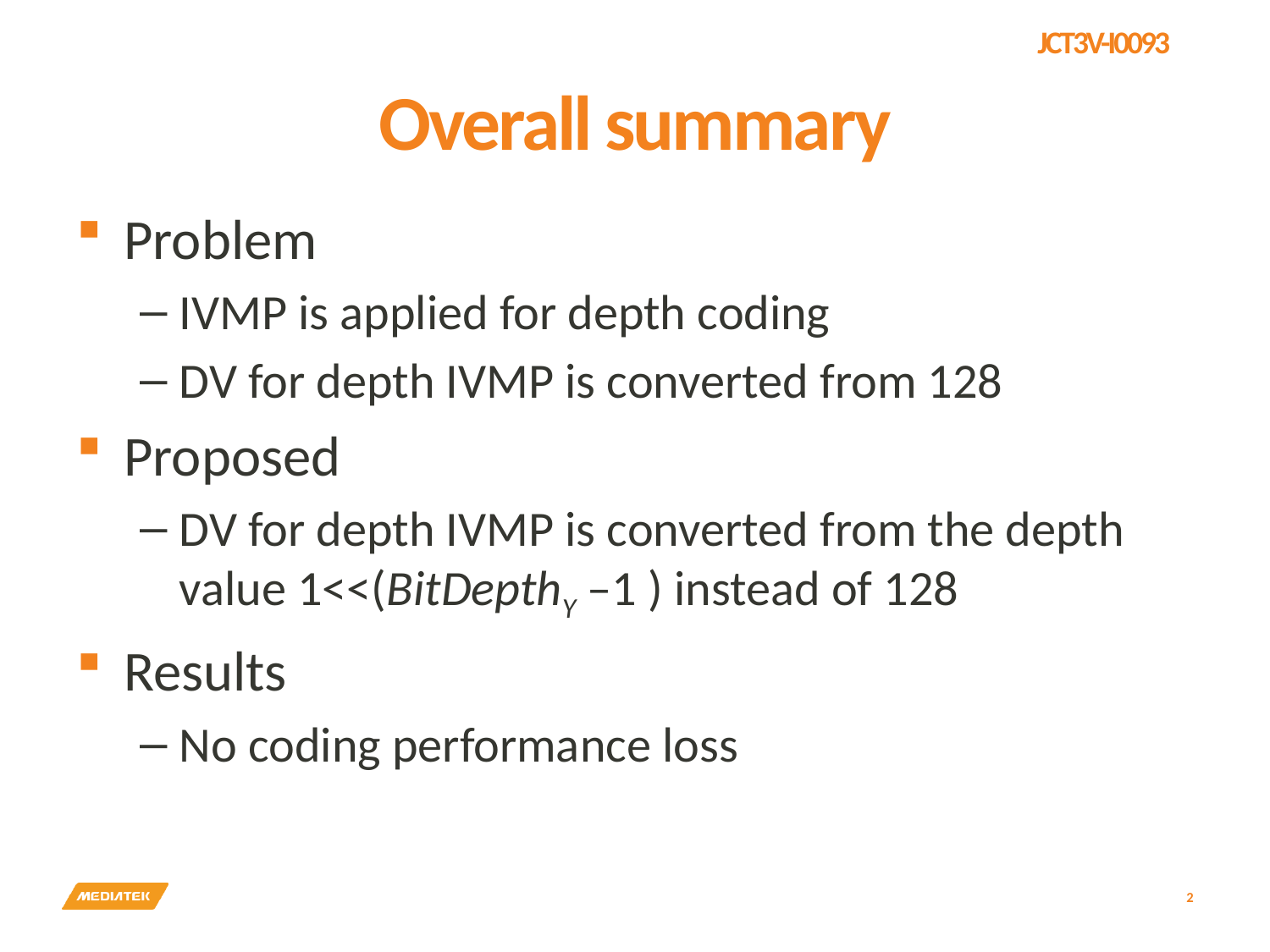

# Overall summary
Problem
IVMP is applied for depth coding
DV for depth IVMP is converted from 128
Proposed
DV for depth IVMP is converted from the depth value 1<<(BitDepthY –1 ) instead of 128
Results
No coding performance loss

2